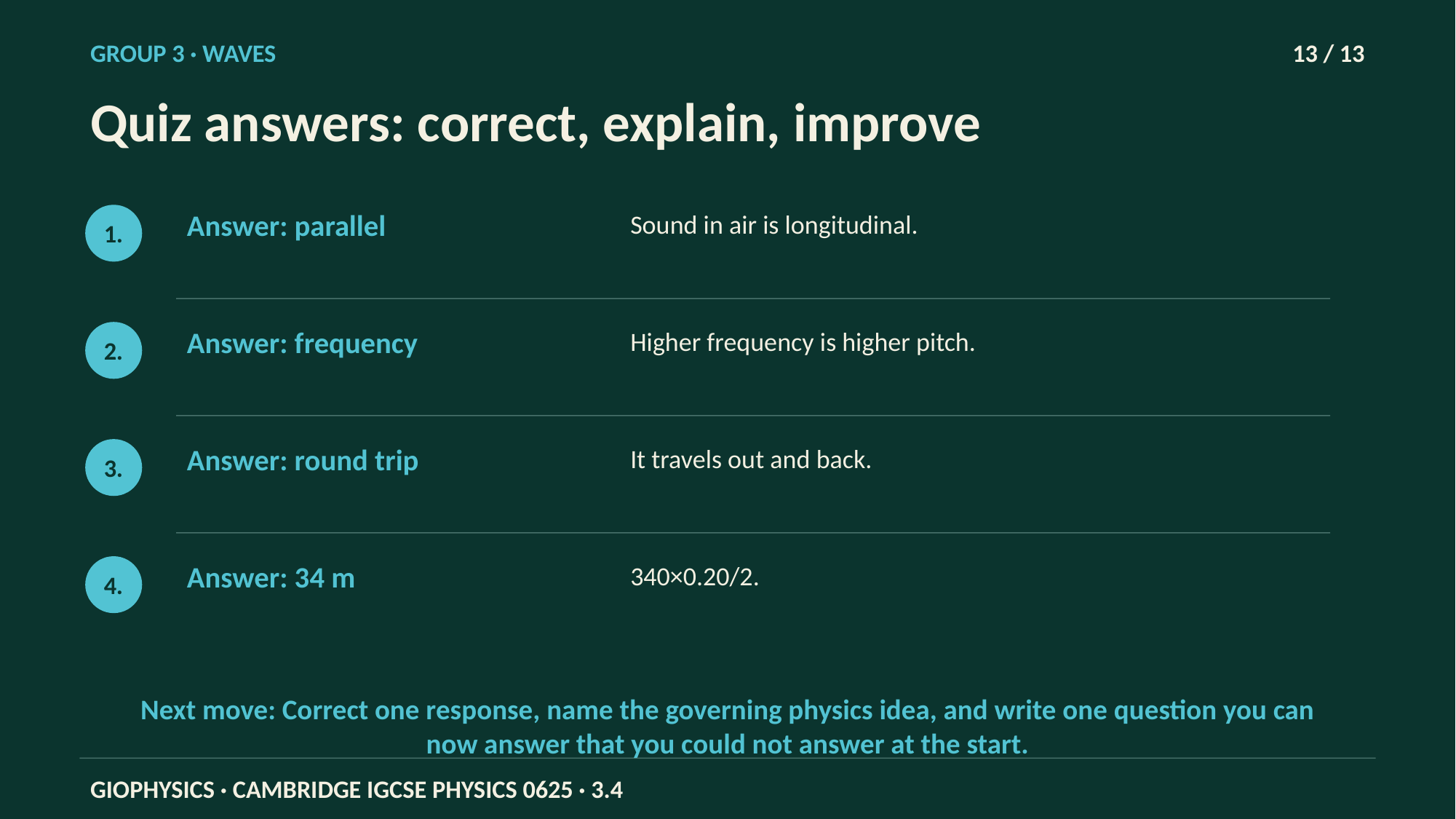

GROUP 3 · WAVES
13 / 13
Quiz answers: correct, explain, improve
Answer: parallel
Sound in air is longitudinal.

1.

Answer: frequency
Higher frequency is higher pitch.

2.

Answer: round trip
It travels out and back.

3.

Answer: 34 m
340×0.20/2.

4.
Next move: Correct one response, name the governing physics idea, and write one question you can now answer that you could not answer at the start.

GIOPHYSICS · CAMBRIDGE IGCSE PHYSICS 0625 · 3.4